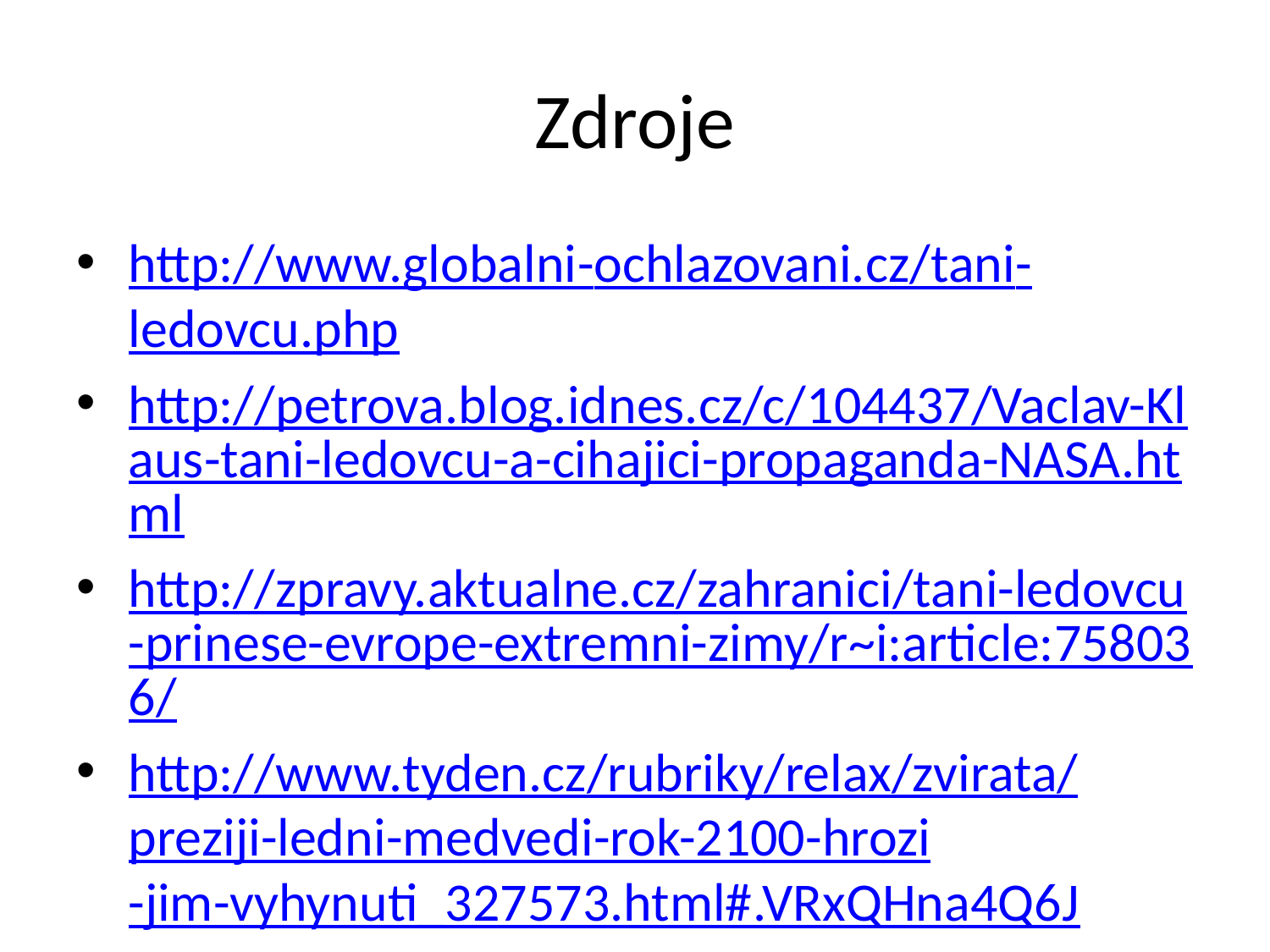

# Zdroje
http://www.globalni-ochlazovani.cz/tani-ledovcu.php
http://petrova.blog.idnes.cz/c/104437/Vaclav-Klaus-tani-ledovcu-a-cihajici-propaganda-NASA.html
http://zpravy.aktualne.cz/zahranici/tani-ledovcu-prinese-evrope-extremni-zimy/r~i:article:758036/
http://www.tyden.cz/rubriky/relax/zvirata/preziji-ledni-medvedi-rok-2100-hrozi-jim-vyhynuti_327573.html#.VRxQHna4Q6J
http://gnosis9.net/view.php?cisloclanku=2007020015